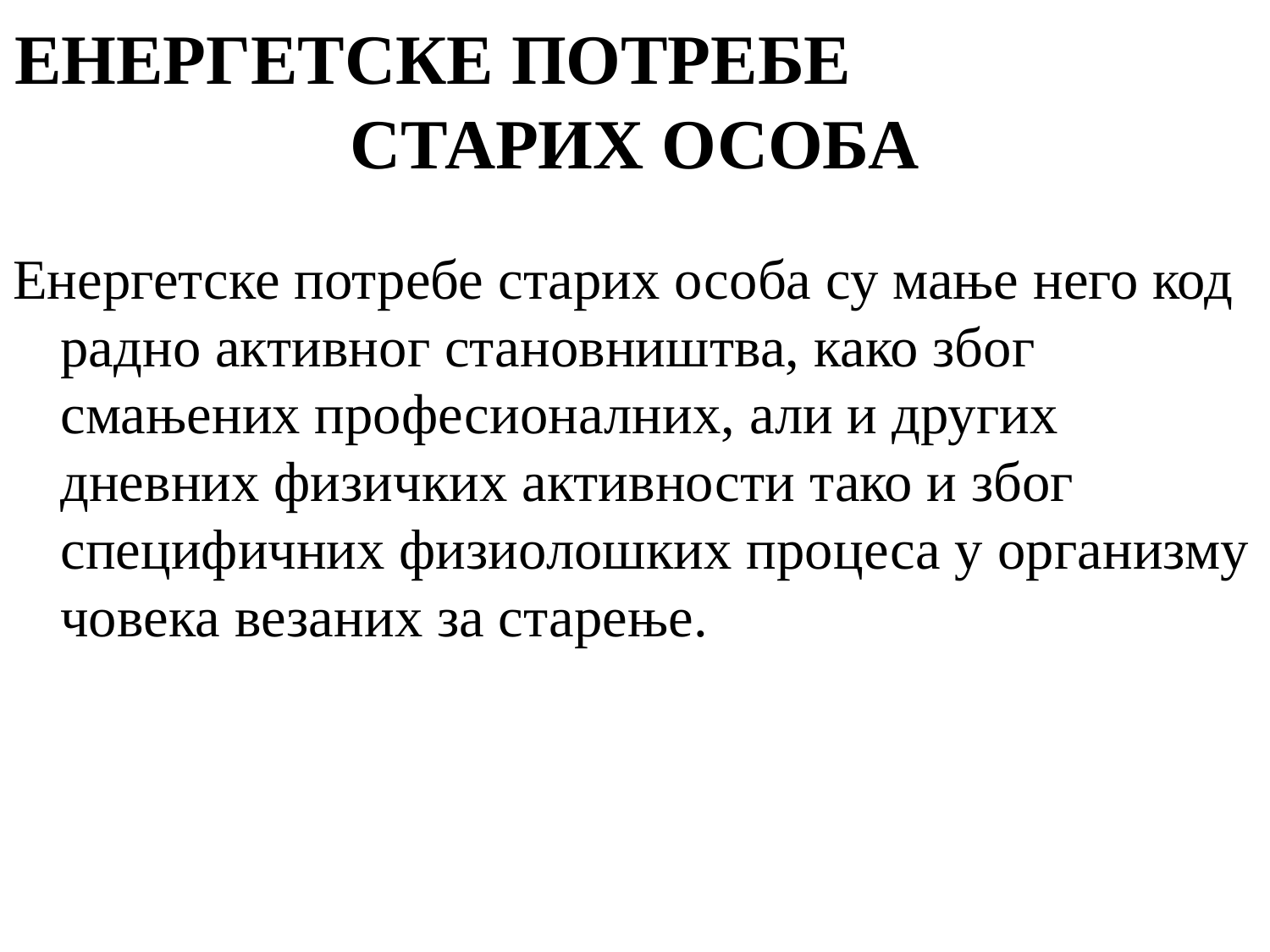

# ЕНЕРГЕТСКЕ ПОТРЕБЕ                        СТАРИХ ОСОБА
Енергетске потребе старих особа су мање него код радно активног становништва, како због смањених професионалних, али и других дневних физичких активности тако и због специфичних физиолошких процеса у организму човека везаних за старење.